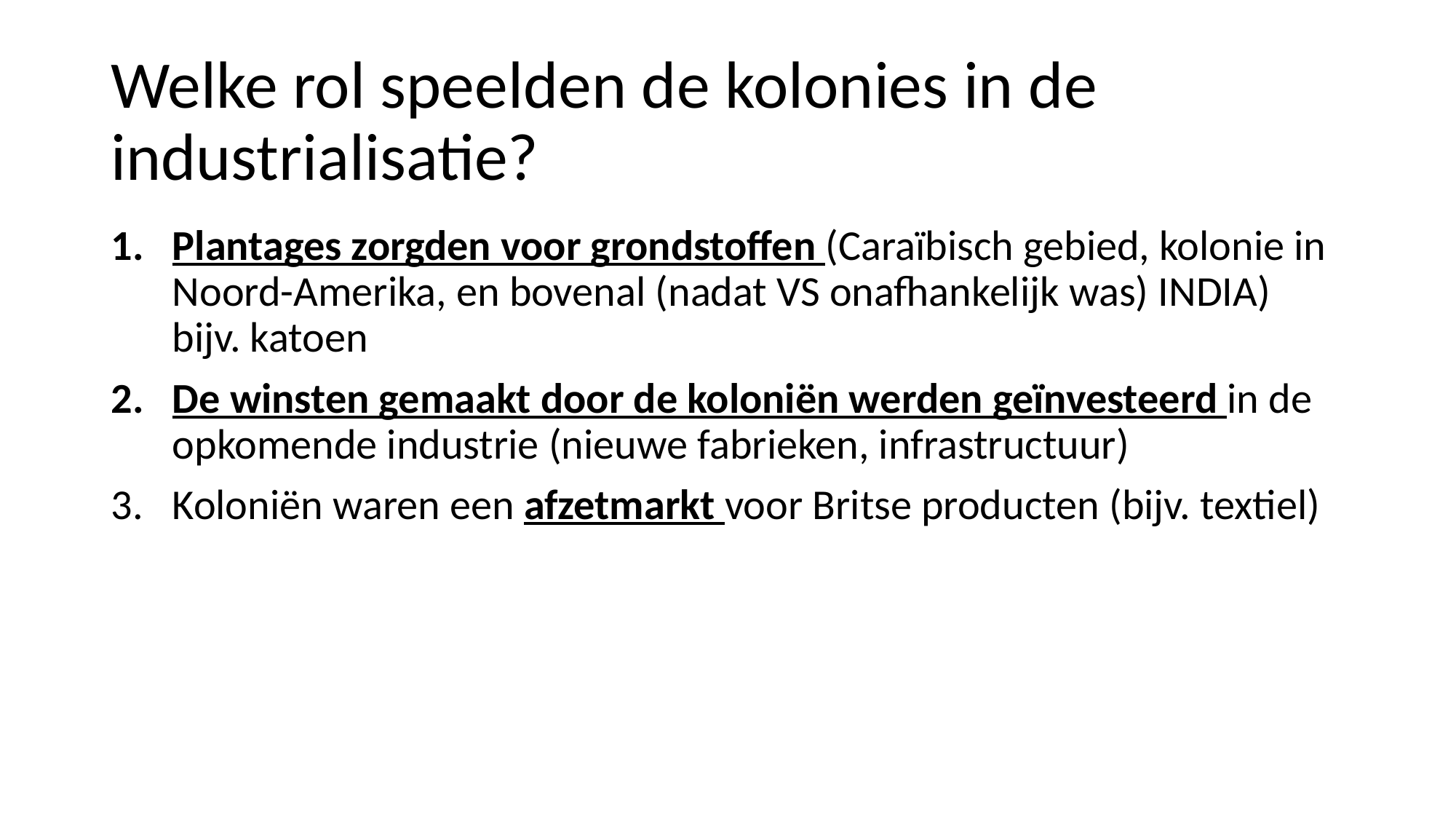

# Welke rol speelden de kolonies in de industrialisatie?
Plantages zorgden voor grondstoffen (Caraïbisch gebied, kolonie in Noord-Amerika, en bovenal (nadat VS onafhankelijk was) INDIA) bijv. katoen
De winsten gemaakt door de koloniën werden geïnvesteerd in de opkomende industrie (nieuwe fabrieken, infrastructuur)
Koloniën waren een afzetmarkt voor Britse producten (bijv. textiel)